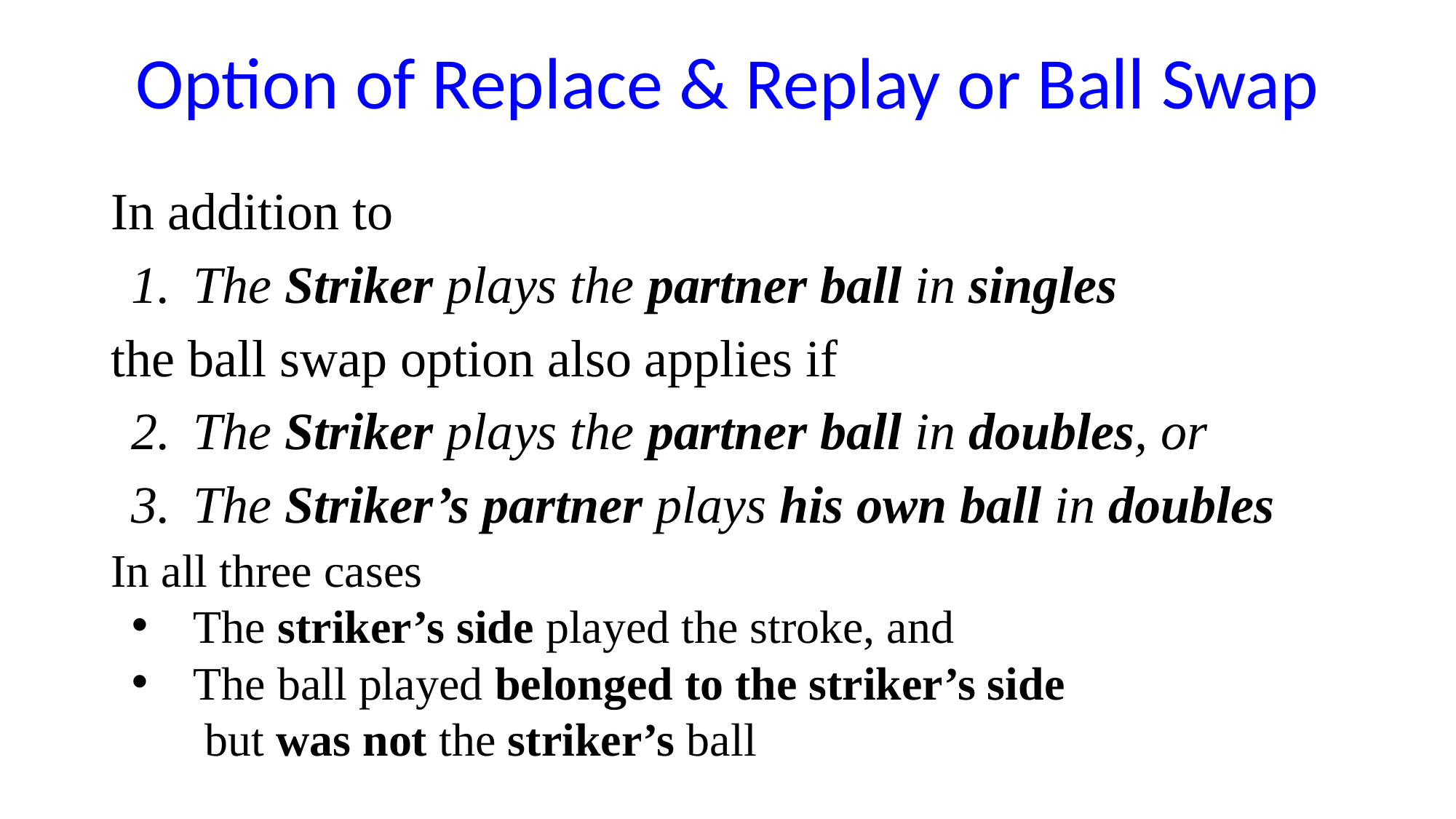

# Option of Replace & Replay or Ball Swap
In addition to
The Striker plays the partner ball in singles
the ball swap option also applies if
The Striker plays the partner ball in doubles, or
The Striker’s partner plays his own ball in doubles
In all three cases
The striker’s side played the stroke, and
The ball played belonged to the striker’s side
 but was not the striker’s ball